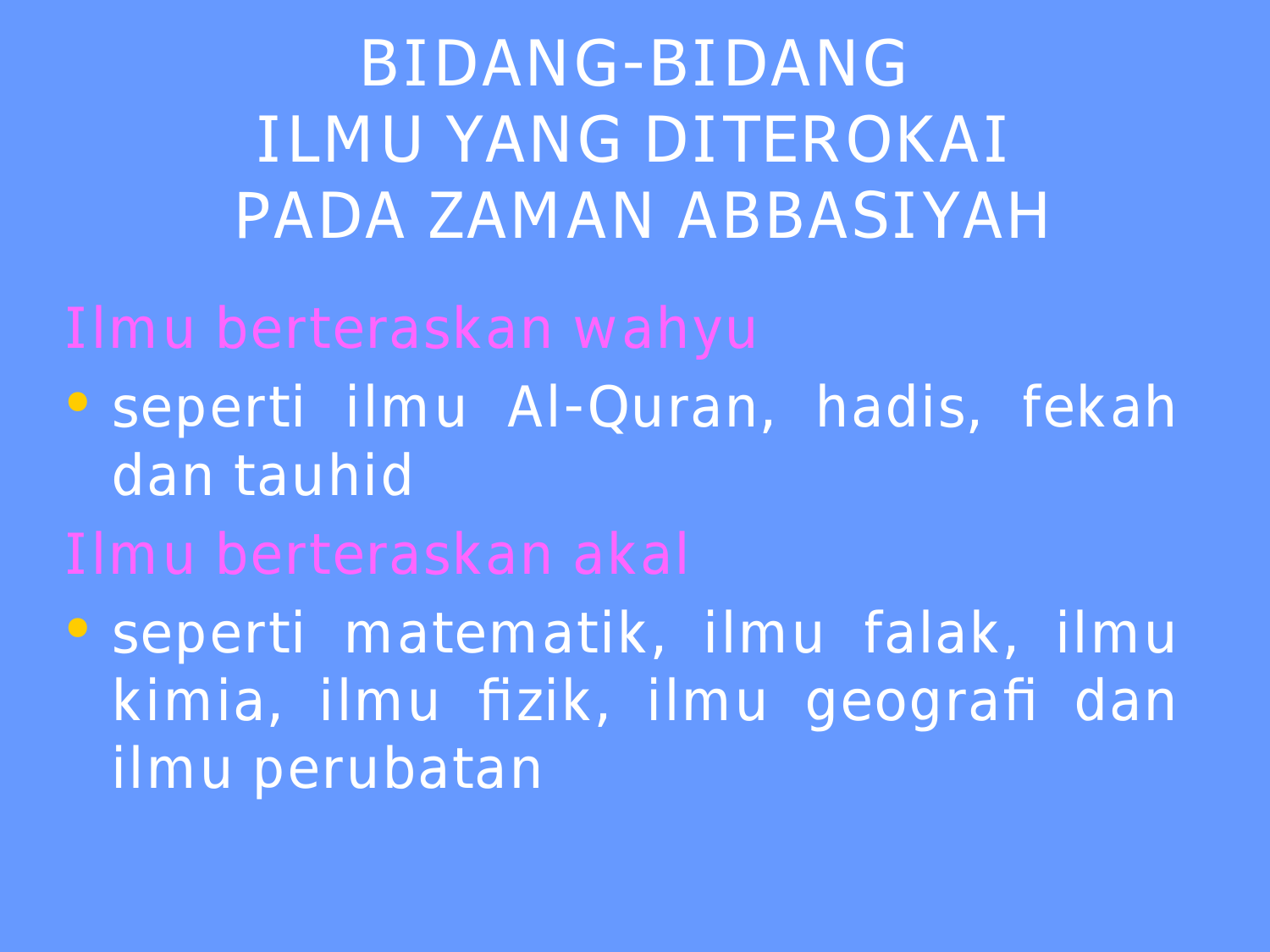

BIDANG-BIDANG
ILMU YANG DITEROKAI
PADA ZAMAN ABBASIYAH
Ilmu berteraskan wahyu
seperti ilmu Al-Quran, hadis, fekah dan tauhid
Ilmu berteraskan akal
seperti matematik, ilmu falak, ilmu kimia, ilmu fizik, ilmu geografi dan ilmu perubatan